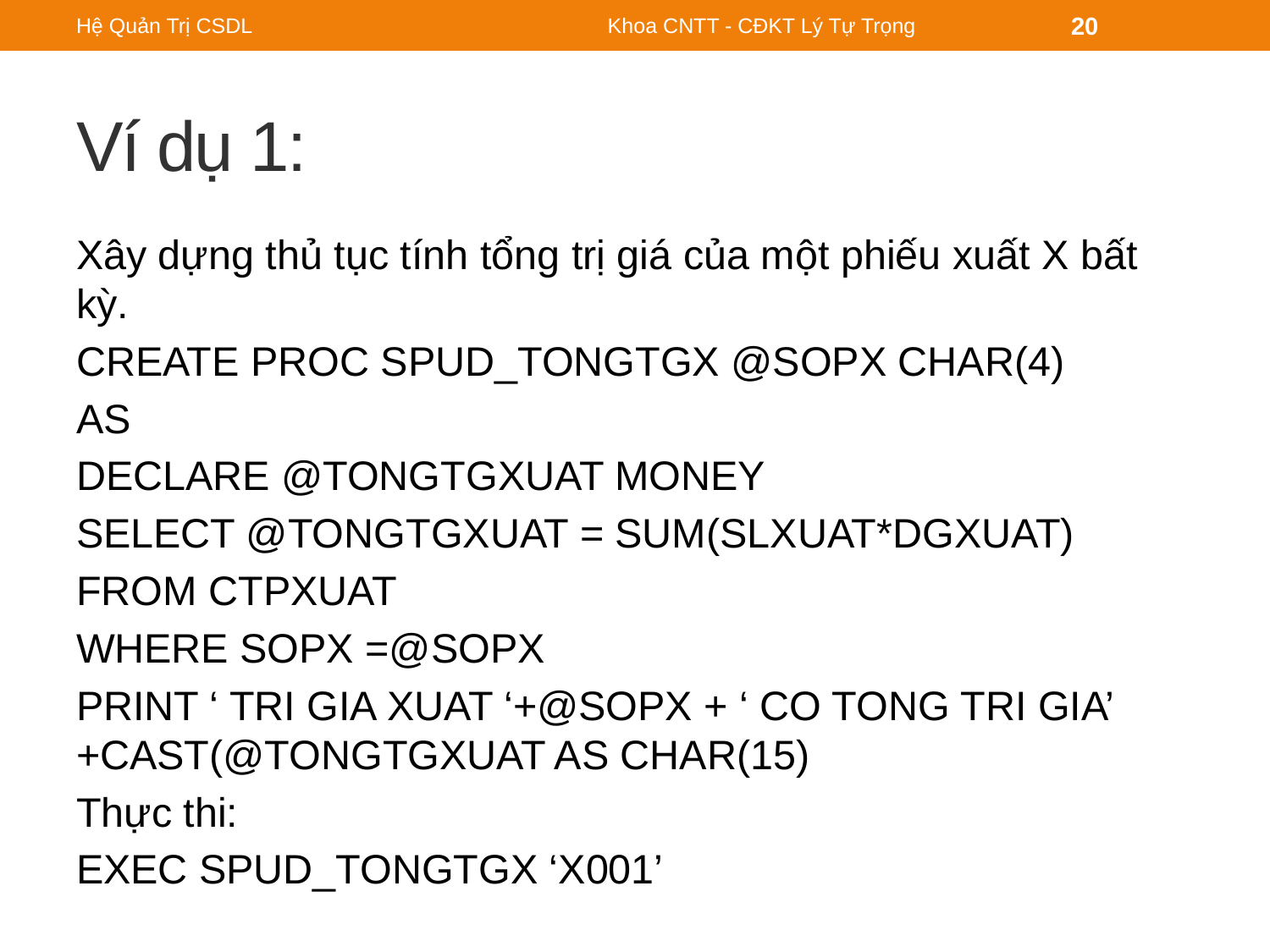

Hệ Quản Trị CSDL
Khoa CNTT - CĐKT Lý Tự Trọng
20
# Ví dụ 1:
Xây dựng thủ tục tính tổng trị giá của một phiếu xuất X bất kỳ.
CREATE PROC SPUD_TONGTGX @SOPX CHAR(4)
AS
DECLARE @TONGTGXUAT MONEY
SELECT @TONGTGXUAT = SUM(SLXUAT*DGXUAT)
FROM CTPXUAT
WHERE SOPX =@SOPX
PRINT ‘ TRI GIA XUAT ‘+@SOPX + ‘ CO TONG TRI GIA’ +CAST(@TONGTGXUAT AS CHAR(15)
Thực thi:
EXEC SPUD_TONGTGX ‘X001’